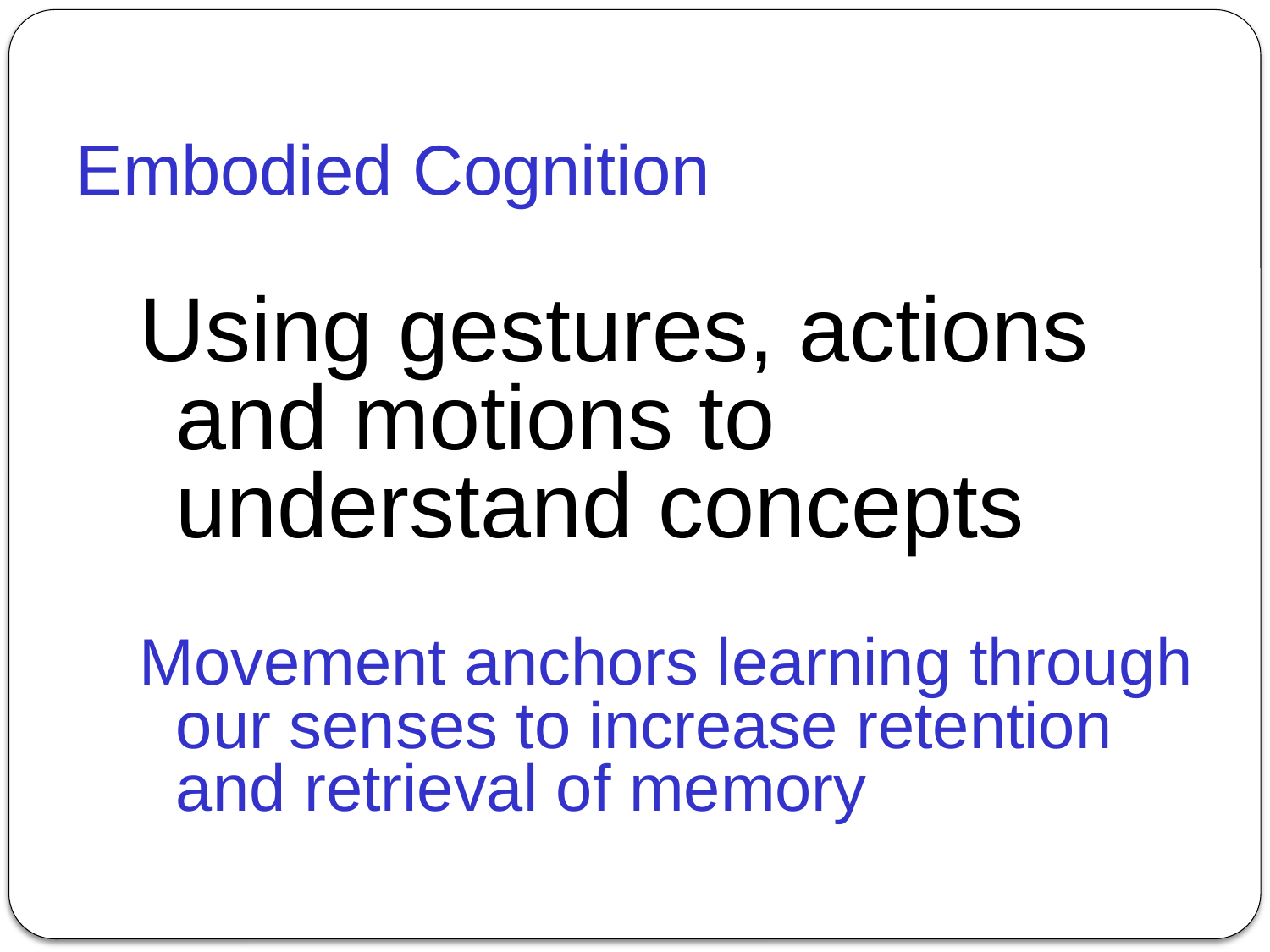

# Embodied Cognition

Using gestures, actions and motions to understand concepts

Movement anchors learning through our senses to increase retention and retrieval of memory